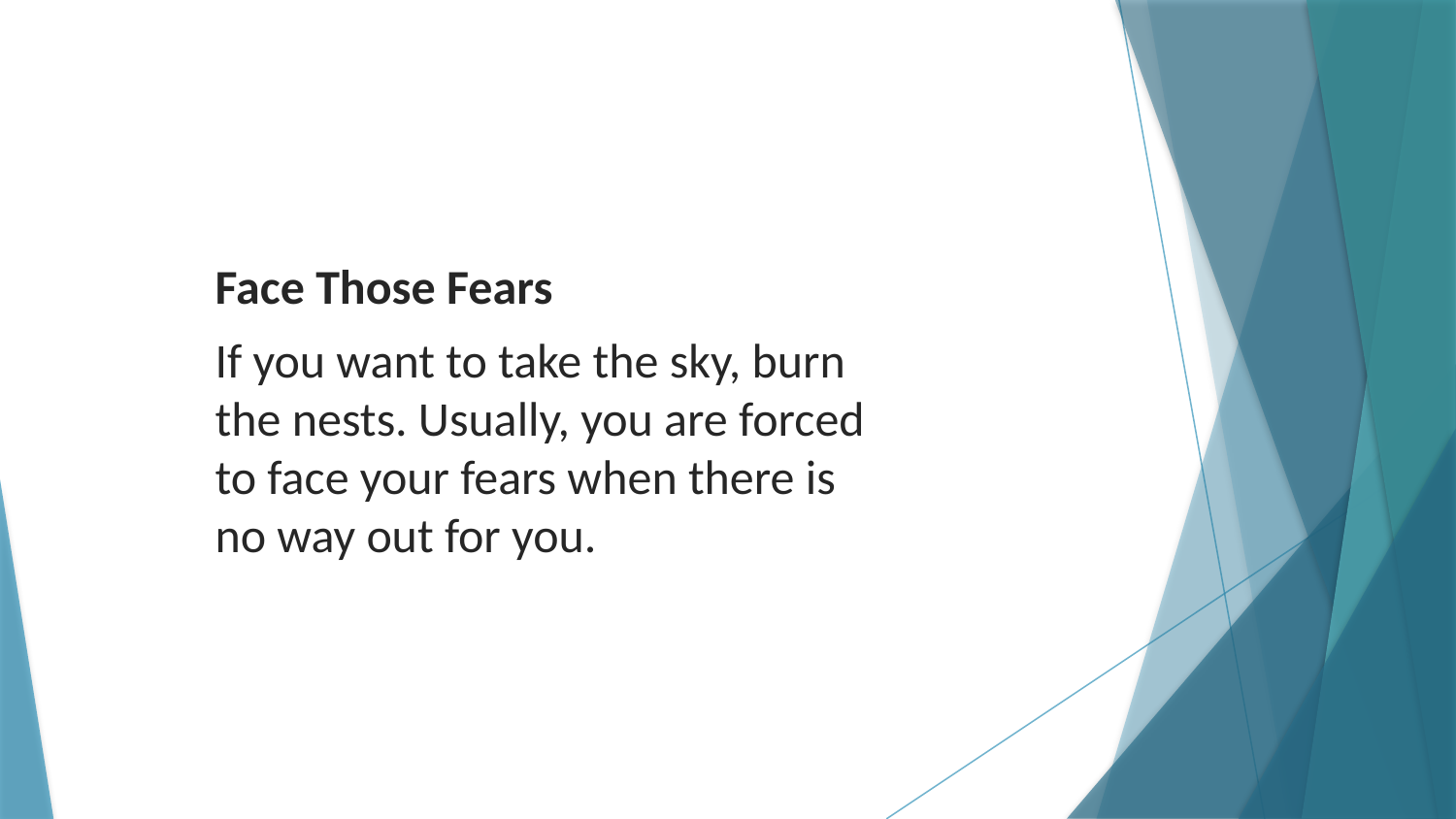

Face Those Fears
If you want to take the sky, burn the nests. Usually, you are forced to face your fears when there is no way out for you.